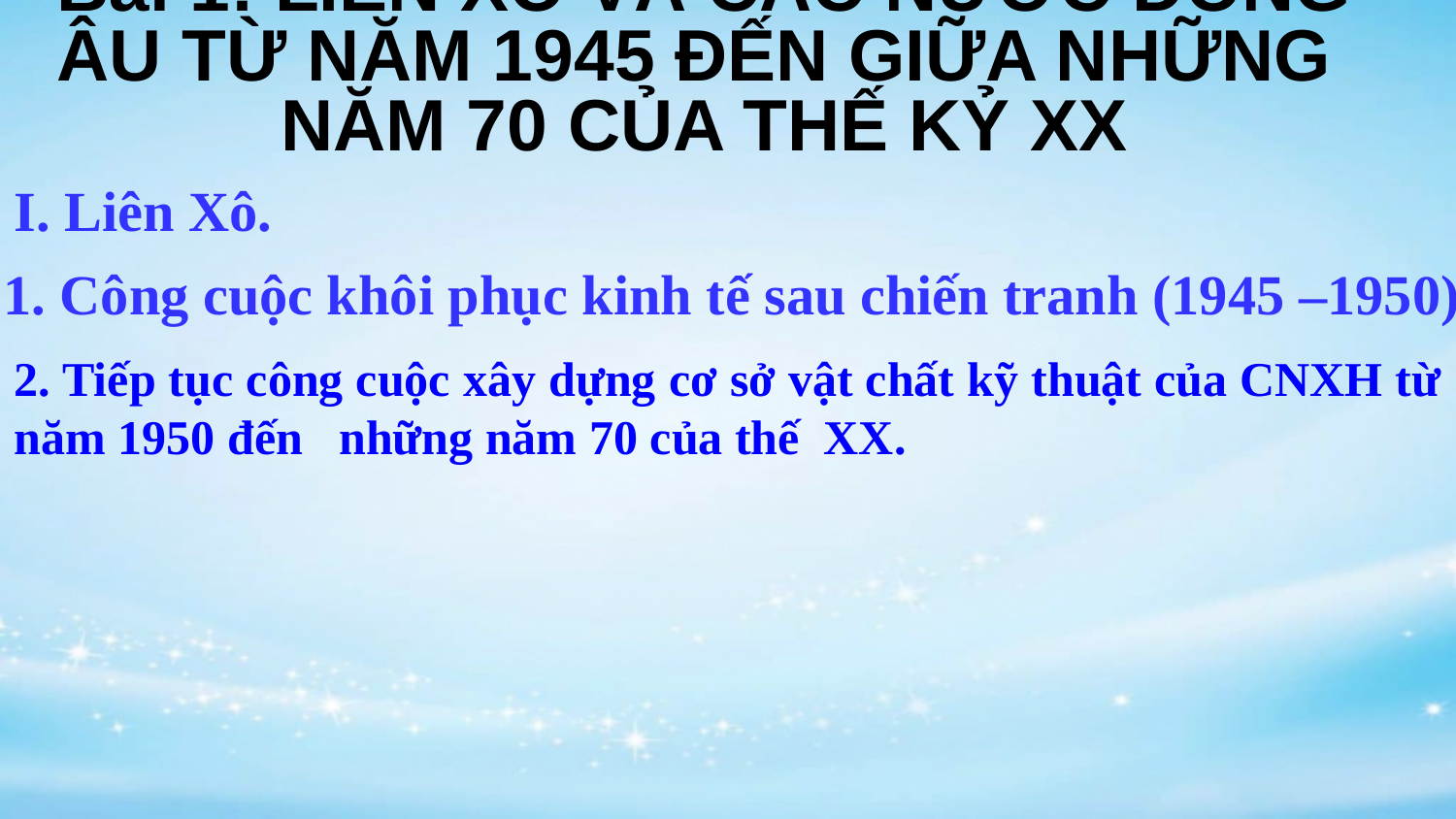

Bài 1: LIÊN XÔ VÀ CÁC NƯỚC ĐÔNG ÂU TỪ NĂM 1945 ĐẾN GIỮA NHỮNG  NĂM 70 CỦA THẾ KỶ XX
I. Liên Xô.
1. Công cuộc khôi phục kinh tế sau chiến tranh (1945 –1950)
2. Tiếp tục công cuộc xây dựng cơ sở vật chất kỹ thuật của CNXH từ năm 1950 đến   những năm 70 của thế  XX.